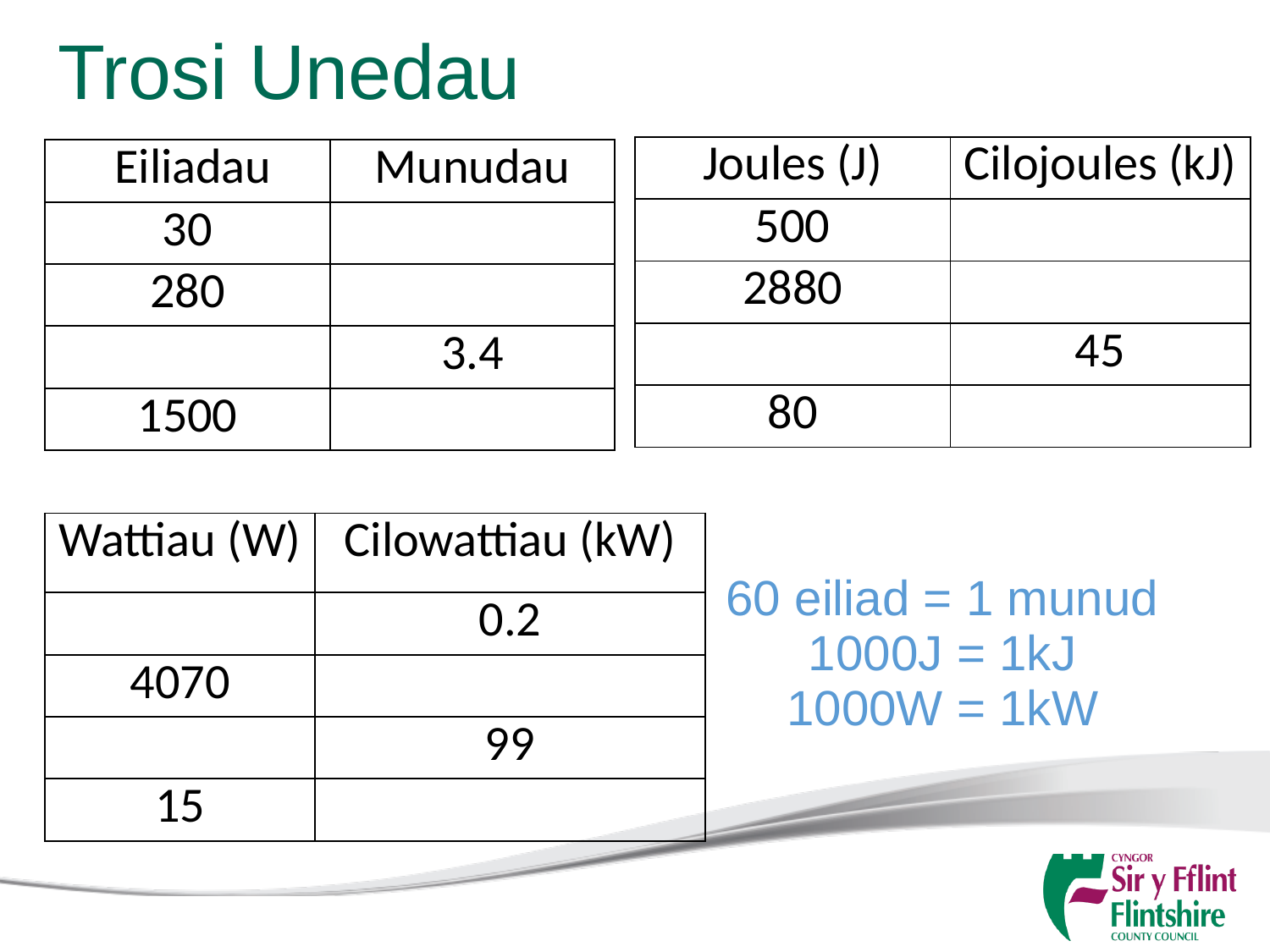

# Trosi Unedau
| Joules (J) | Cilojoules (kJ) |
| --- | --- |
| 500 |  |
| 2880 |  |
|  | 45 |
| 80 |  |
| Eiliadau | Munudau |
| --- | --- |
| 30 |  |
| 280 |  |
|  | 3.4 |
| 1500 |  |
| Wattiau (W) | Cilowattiau (kW) |
| --- | --- |
|  | 0.2 |
| 4070 |  |
|  | 99 |
| 15 |  |
60 eiliad = 1 munud
1000J = 1kJ
1000W = 1kW